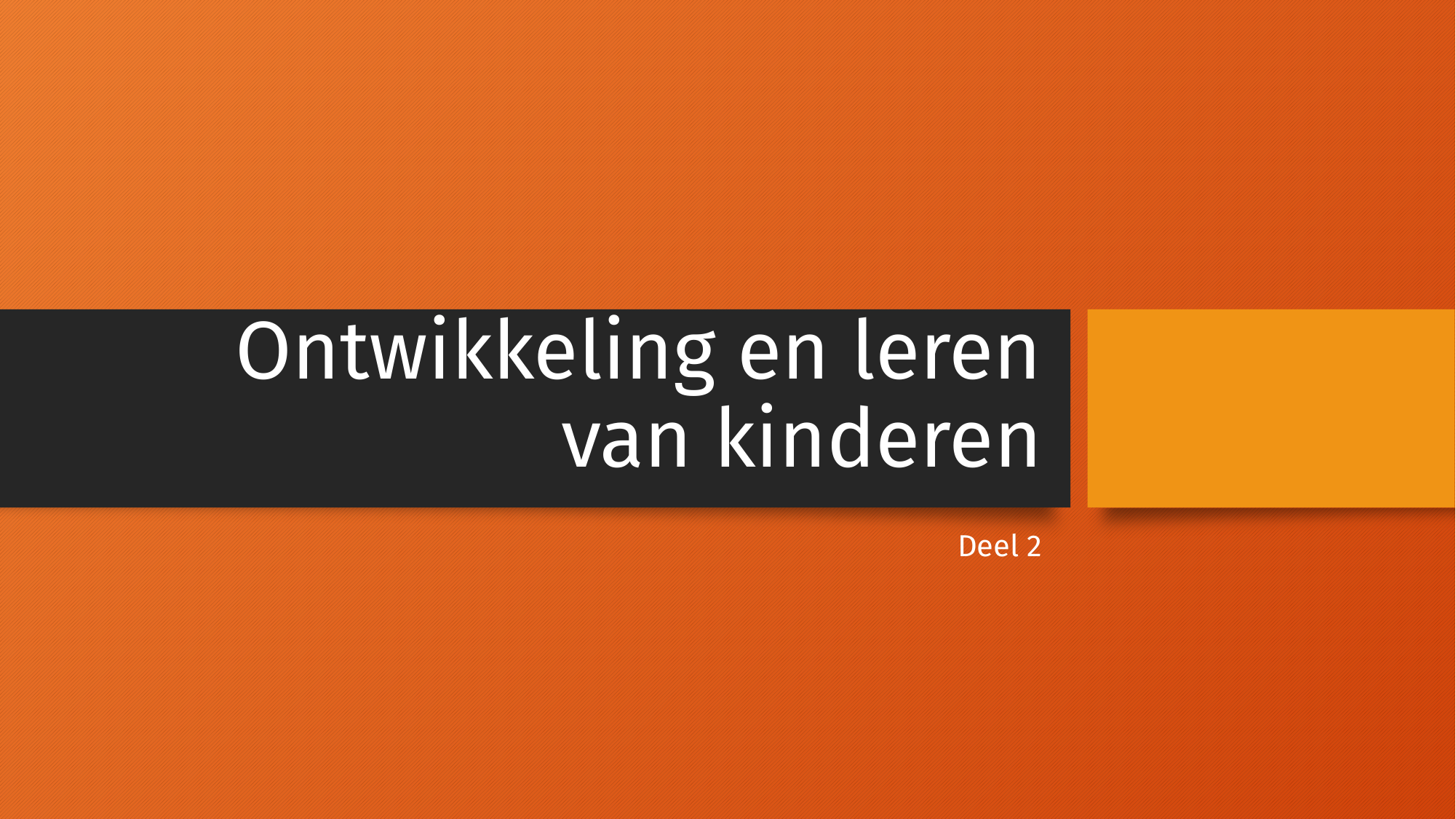

# Ontwikkeling en leren van kinderen
Deel 2